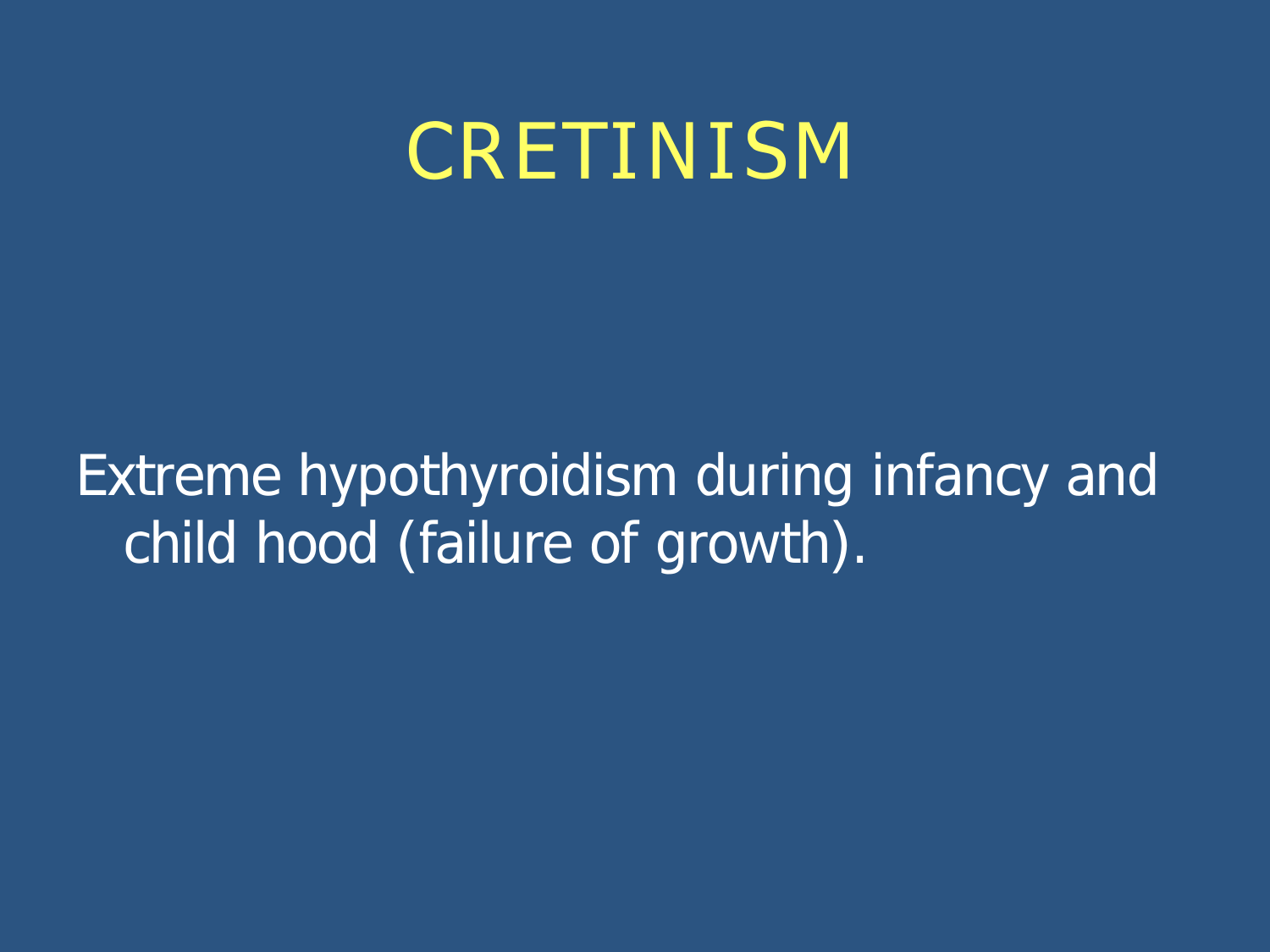

# CRETINISM

Extreme hypothyroidism during infancy and child hood (failure of growth).